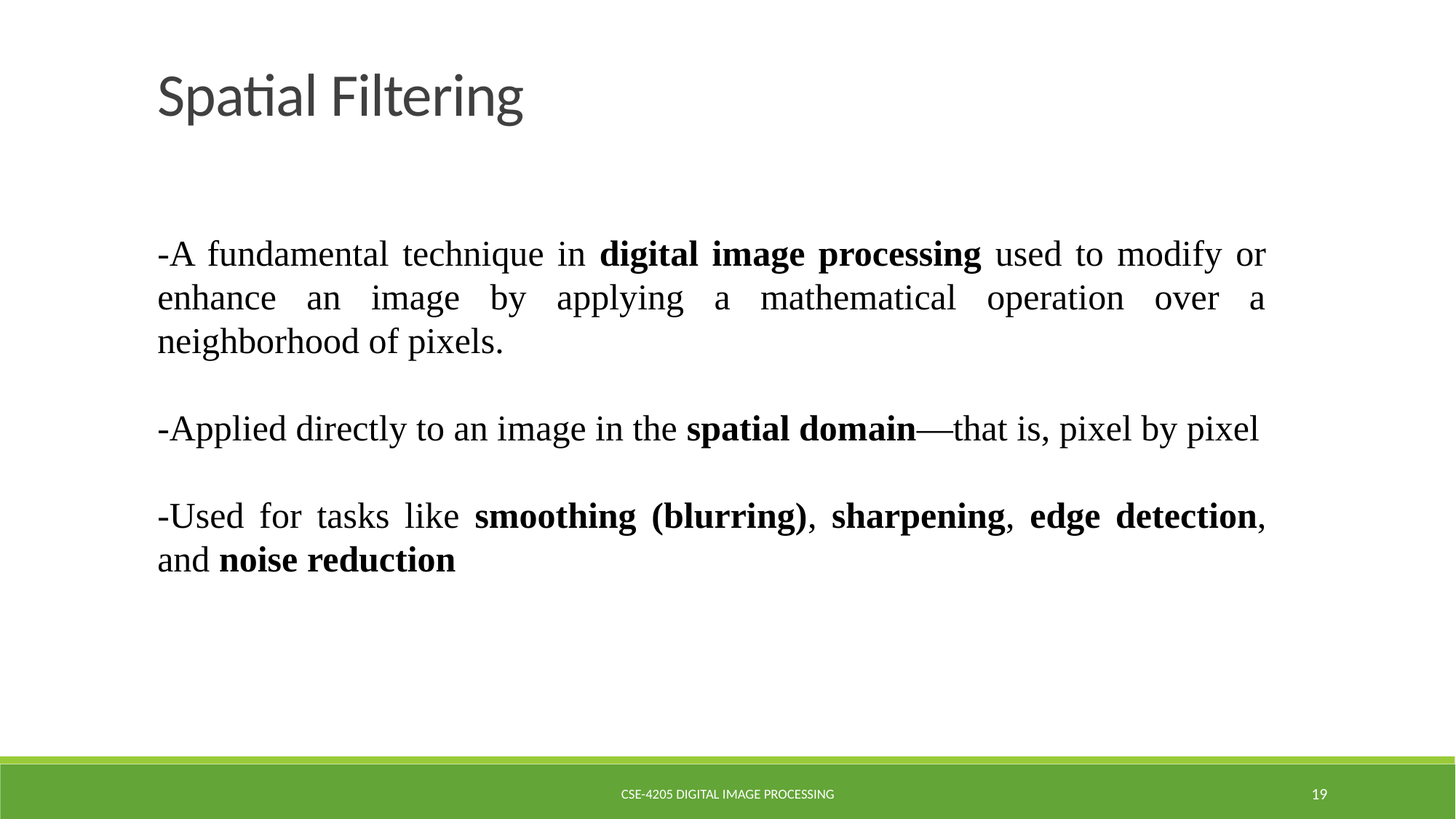

Spatial Filtering

-A fundamental technique in digital image processing used to modify or enhance an image by applying a mathematical operation over a neighborhood of pixels.

-Applied directly to an image in the spatial domain—that is, pixel by pixel

-Used for tasks like smoothing (blurring), sharpening, edge detection, and noise reduction
CSE-4205 Digital Image Processing
19